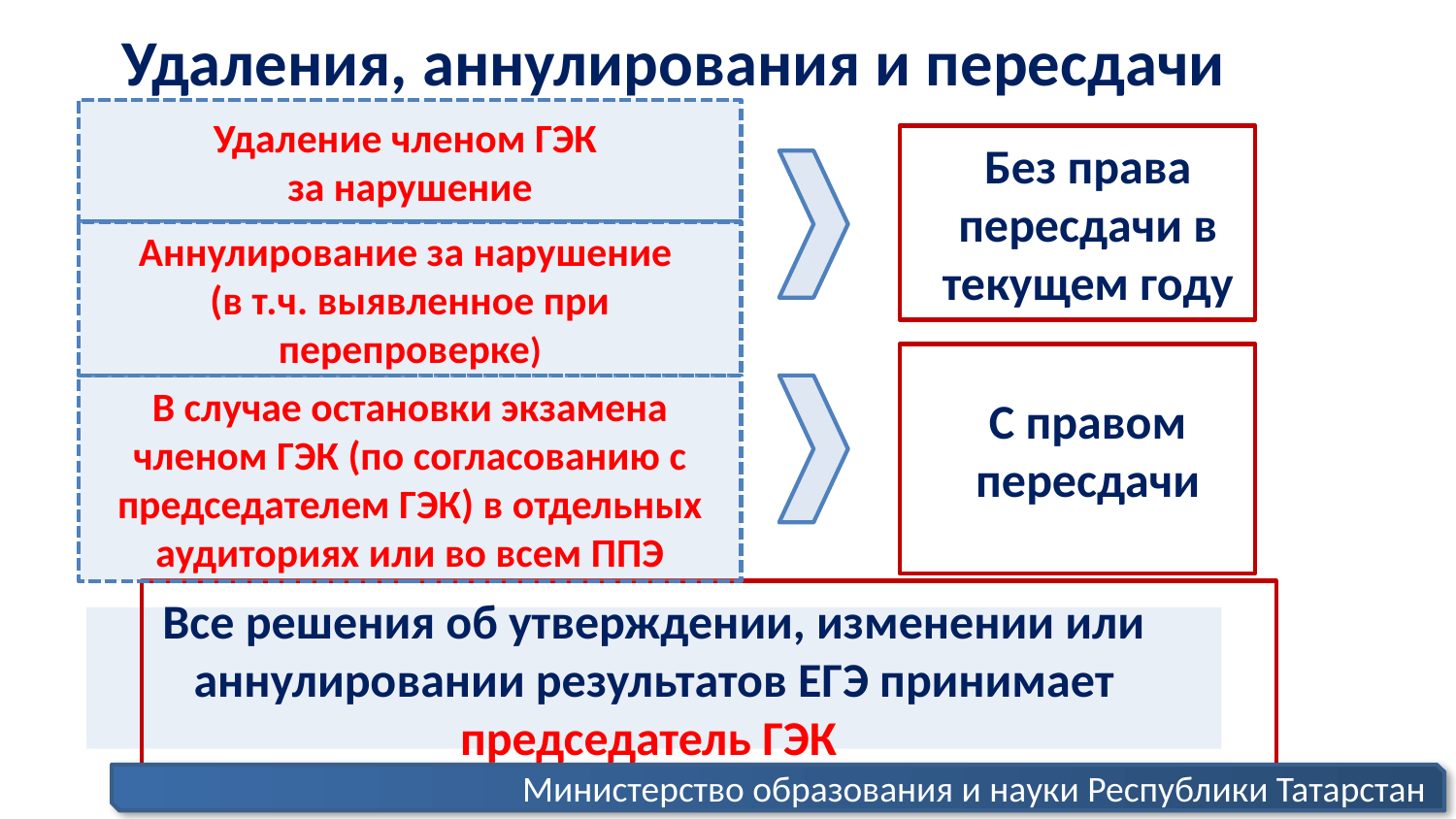

Удаления, аннулирования и пересдачи
Удаление членом ГЭК
за нарушение

Без права пересдачи в текущем году

Аннулирование за нарушение
(в т.ч. выявленное при перепроверке)

В случае остановки экзамена членом ГЭК (по согласованию с председателем ГЭК) в отдельных аудиториях или во всем ППЭ

С правом пересдачи

Все решения об утверждении, изменении или аннулировании результатов ЕГЭ принимает председатель ГЭК
Министерство образования и науки Республики Татарстан